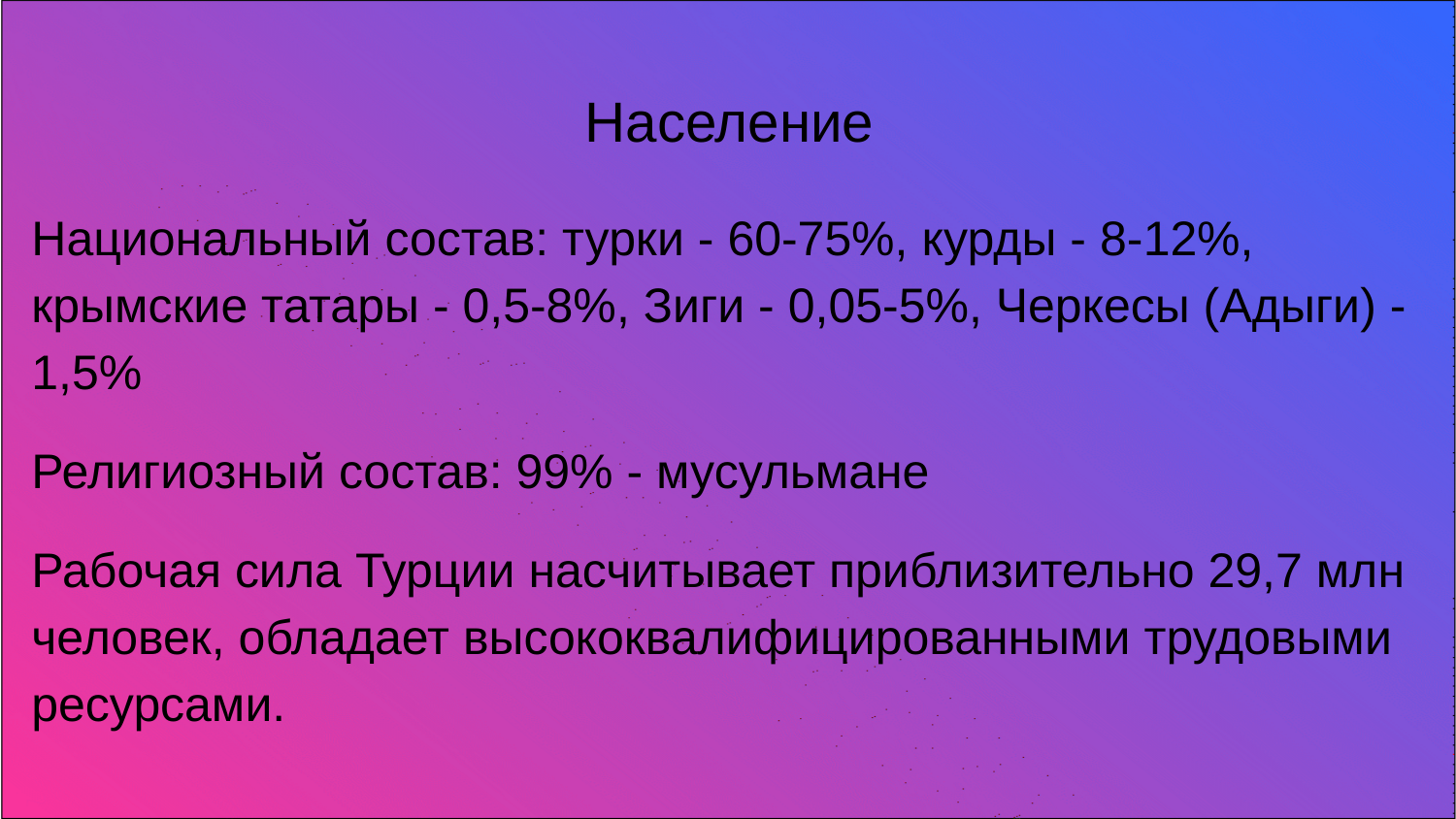

# Население
Национальный состав: турки - 60-75%, курды - 8-12%, крымские татары - 0,5-8%, Зиги - 0,05-5%, Черкесы (Адыги) - 1,5%
Религиозный состав: 99% - мусульмане
Рабочая сила Турции насчитывает приблизительно 29,7 млн человек, обладает высококвалифицированными трудовыми ресурсами.